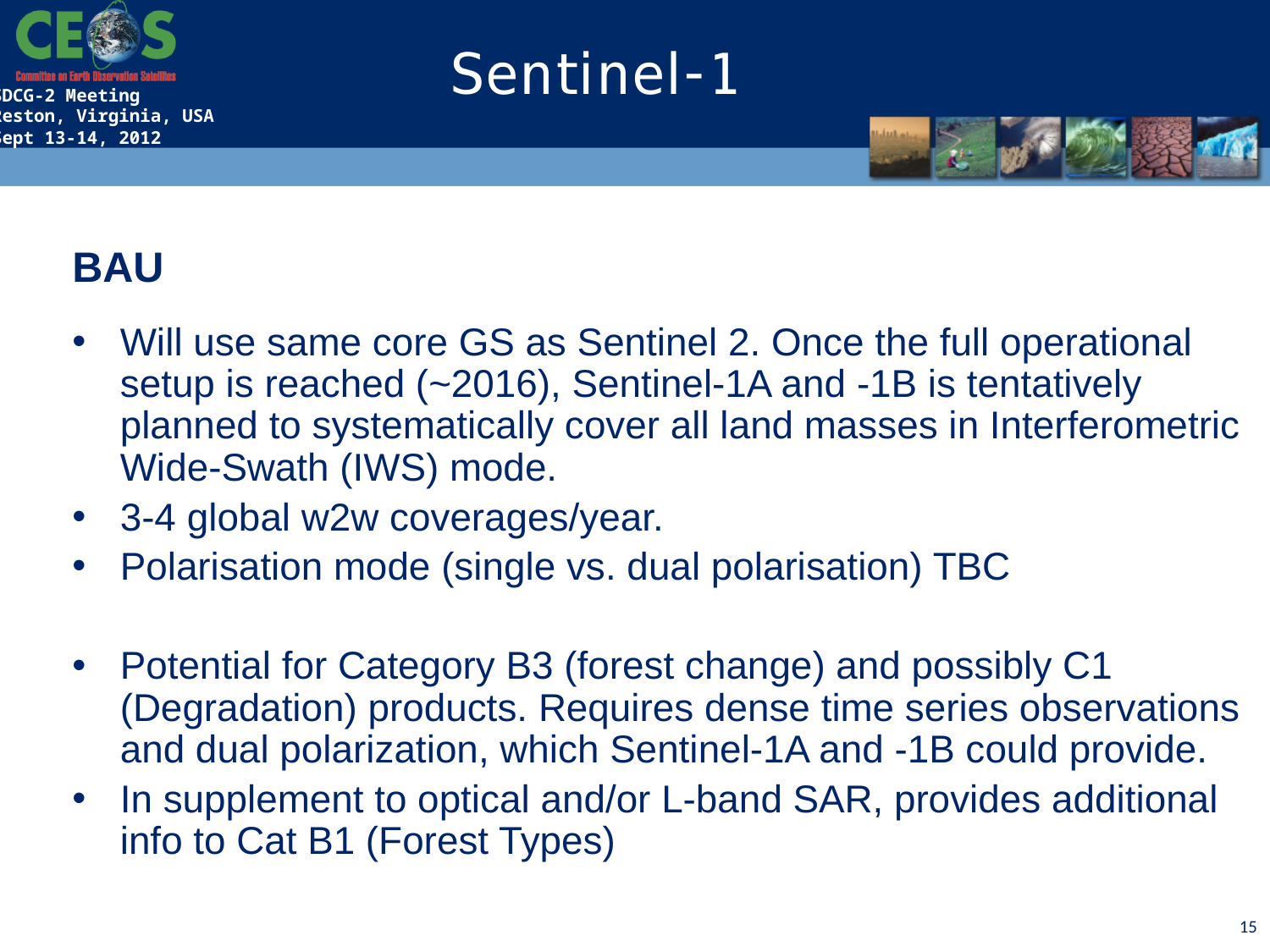

Sentinel-1
BAU

Will use same core GS as Sentinel 2. Once the full operational setup is reached (~2016), Sentinel-1A and -1B is tentatively planned to systematically cover all land masses in Interferometric Wide-Swath (IWS) mode.
3-4 global w2w coverages/year.
Polarisation mode (single vs. dual polarisation) TBC

Potential for Category B3 (forest change) and possibly C1 (Degradation) products. Requires dense time series observations and dual polarization, which Sentinel-1A and -1B could provide.
In supplement to optical and/or L-band SAR, provides additional info to Cat B1 (Forest Types)
15